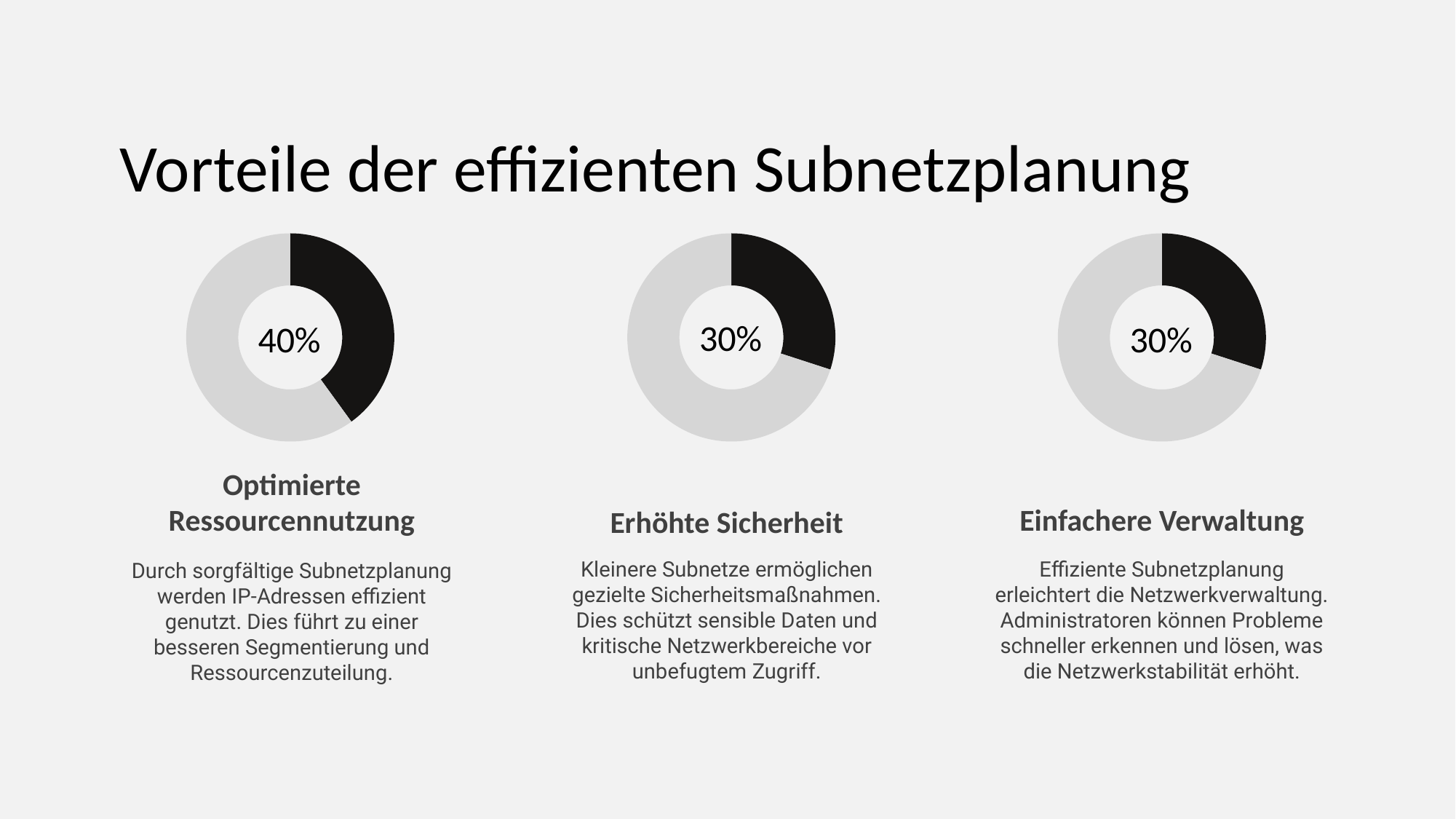

Vorteile der effizienten Subnetzplanung

### Chart

| Category |  |
|---|---|
| Optimierte Ressourcennutzung | 0.4 |
|  | 0.6 |

### Chart

| Category |  |
|---|---|
| Erhöhte Sicherheit | 0.3 |
|  | 0.7 |

### Chart

| Category |  |
|---|---|
| Einfachere Verwaltung | 0.3 |
|  | 0.7 |
30%
40%
30%
Optimierte Ressourcennutzung
Einfachere Verwaltung
Erhöhte Sicherheit
Kleinere Subnetze ermöglichen gezielte Sicherheitsmaßnahmen. Dies schützt sensible Daten und kritische Netzwerkbereiche vor unbefugtem Zugriff.
Effiziente Subnetzplanung erleichtert die Netzwerkverwaltung. Administratoren können Probleme schneller erkennen und lösen, was die Netzwerkstabilität erhöht.
Durch sorgfältige Subnetzplanung werden IP-Adressen effizient genutzt. Dies führt zu einer besseren Segmentierung und Ressourcenzuteilung.